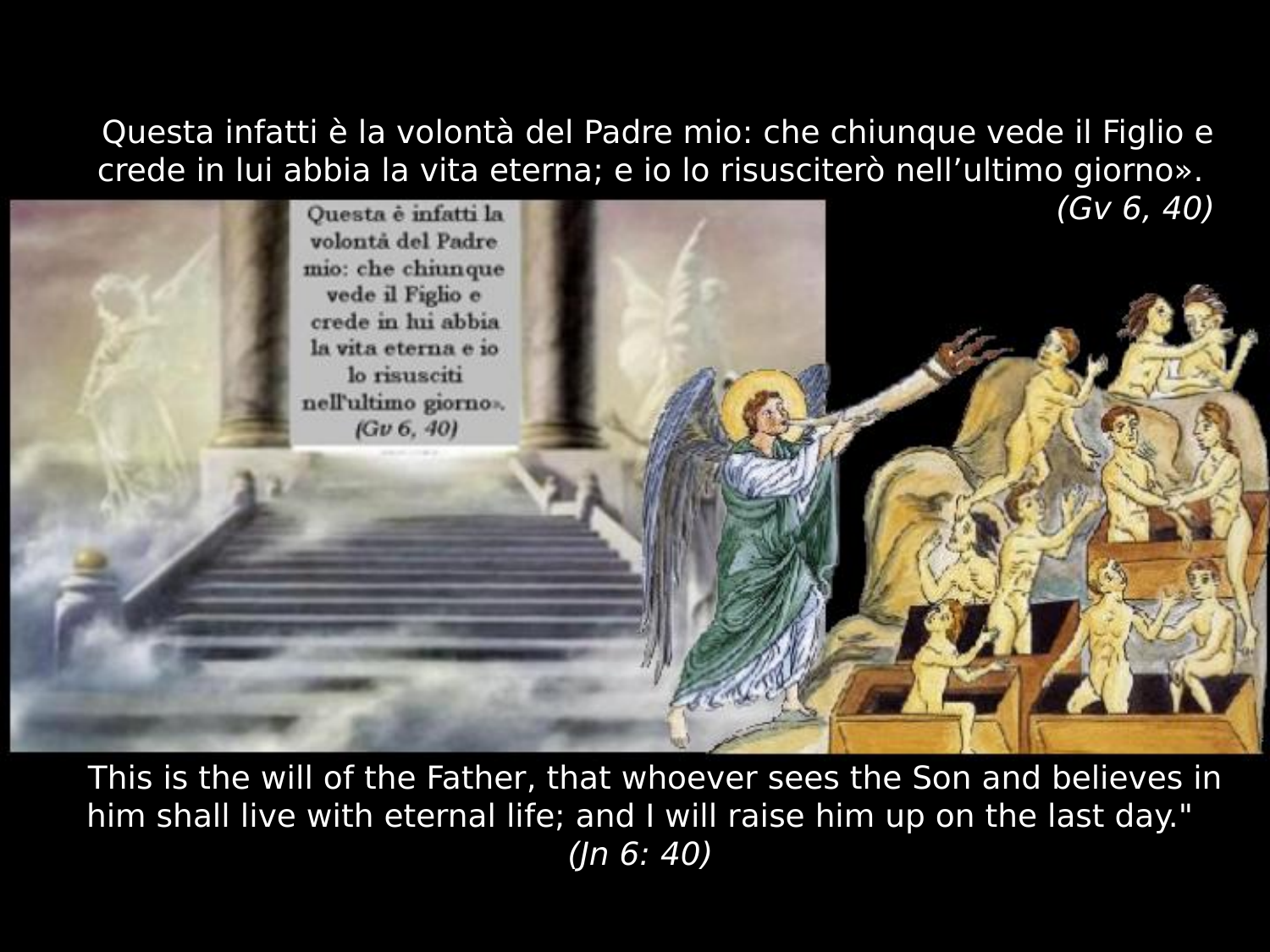

Questa infatti è la volontà del Padre mio: che chiunque vede il Figlio e crede in lui abbia la vita eterna; e io lo risusciterò nell’ultimo giorno».
(Gv 6, 40)
  This is the will of the Father, that whoever sees the Son and believes in him shall live with eternal life; and I will raise him up on the last day."
(Jn 6: 40)